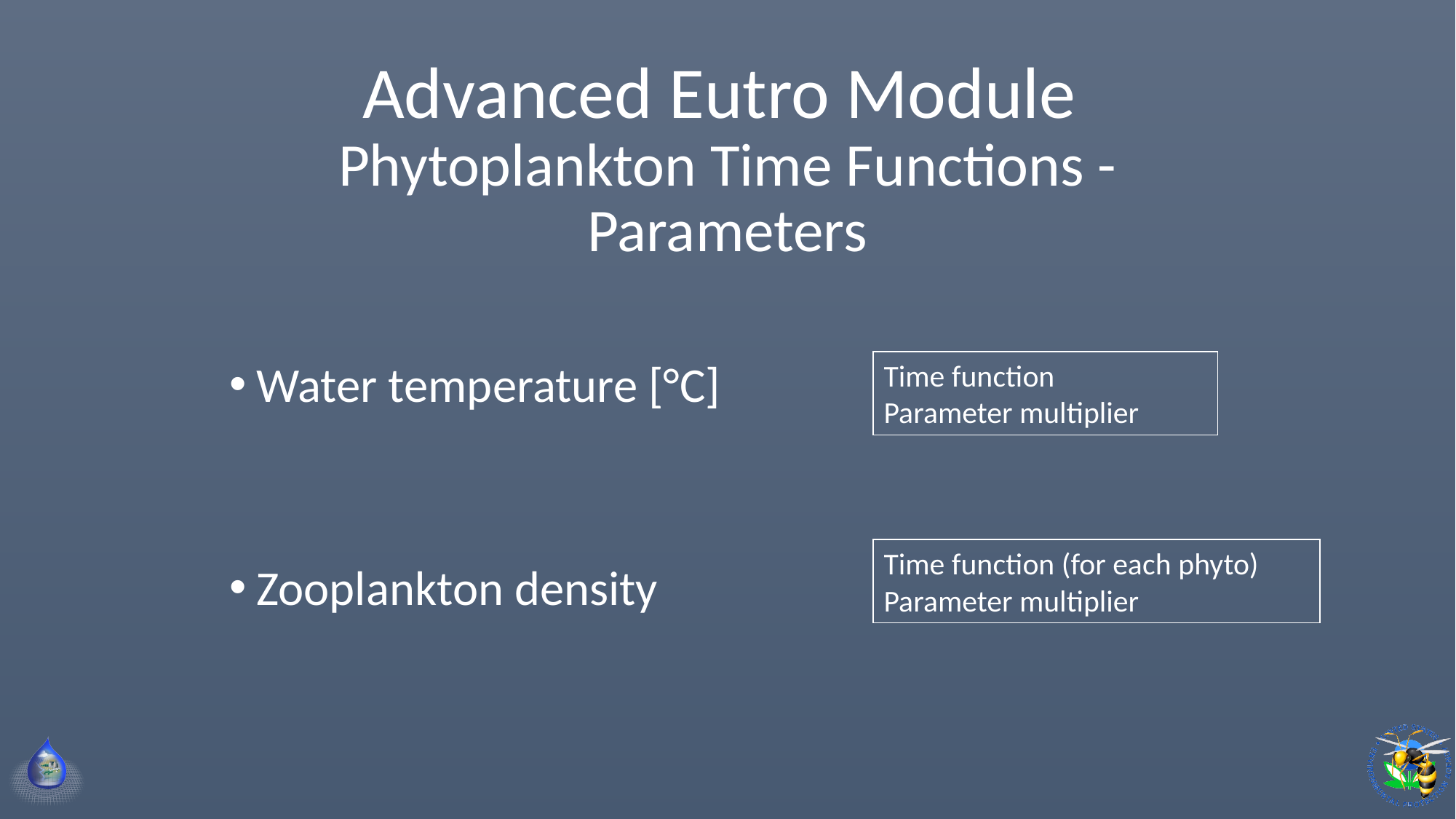

# Advanced Eutro Module Phytoplankton Time Functions - Parameters
Time function
Parameter multiplier
Water temperature [°C]

Zooplankton density

Time function (for each phyto)
Parameter multiplier